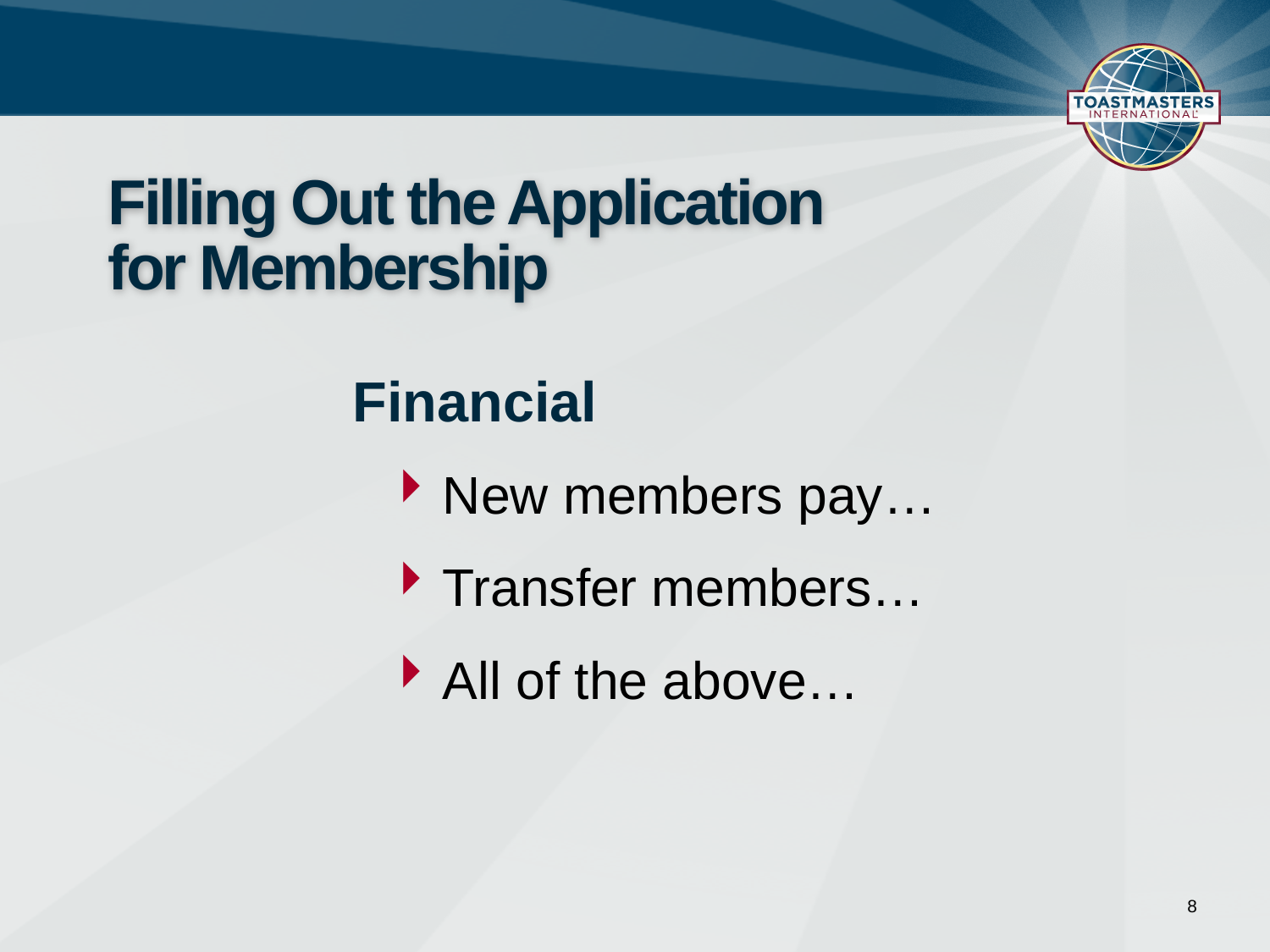

# Filling Out the Application for Membership
Financial
New members pay…
Transfer members…
All of the above…
8